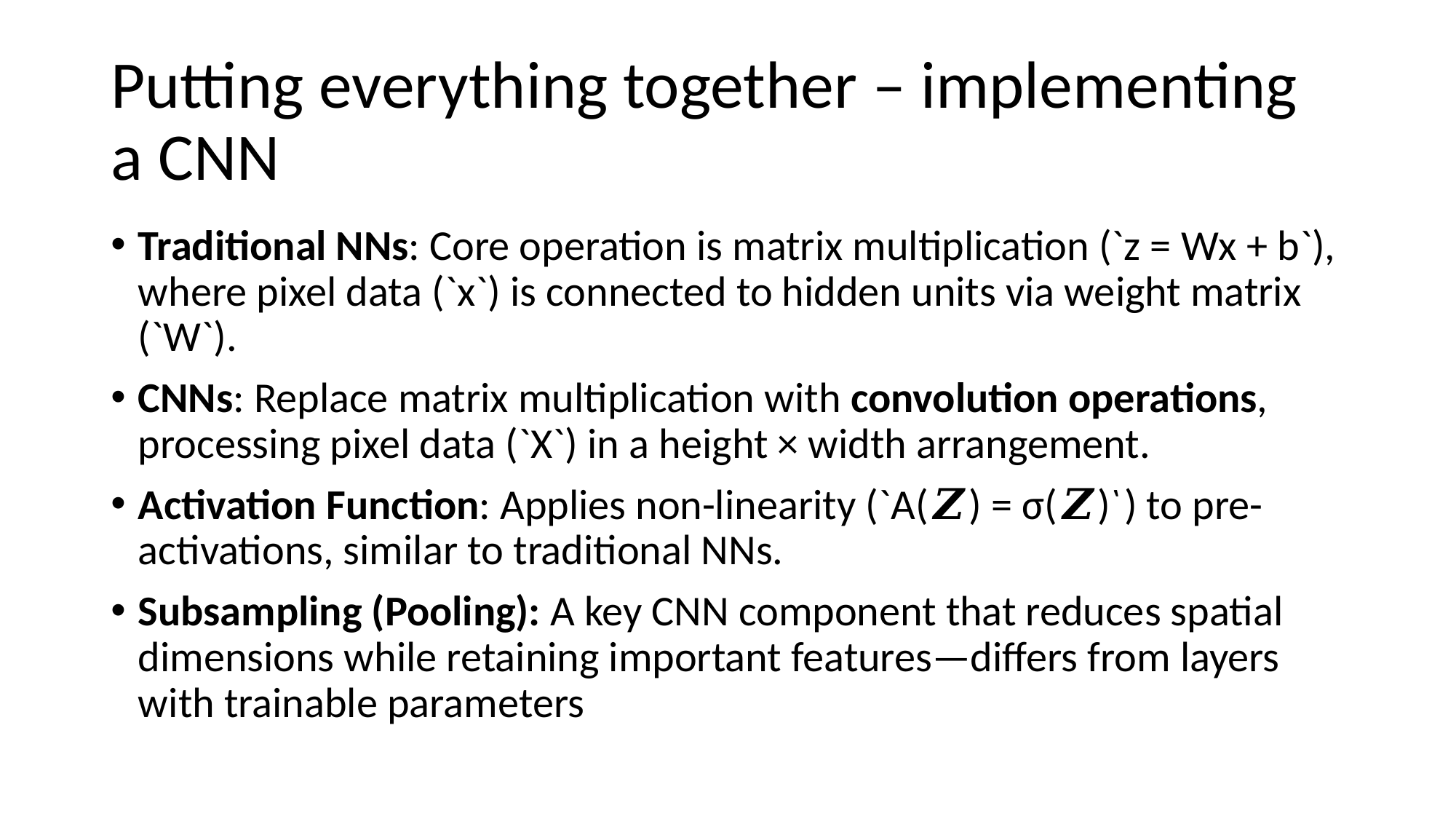

# Putting everything together – implementing a CNN
Traditional NNs: Core operation is matrix multiplication (`z = Wx + b`), where pixel data (`x`) is connected to hidden units via weight matrix (`W`).
CNNs: Replace matrix multiplication with convolution operations, processing pixel data (`X`) in a height × width arrangement.
Activation Function: Applies non-linearity (`A(𝒁) = σ(𝒁)`) to pre-activations, similar to traditional NNs.
Subsampling (Pooling): A key CNN component that reduces spatial dimensions while retaining important features—differs from layers with trainable parameters